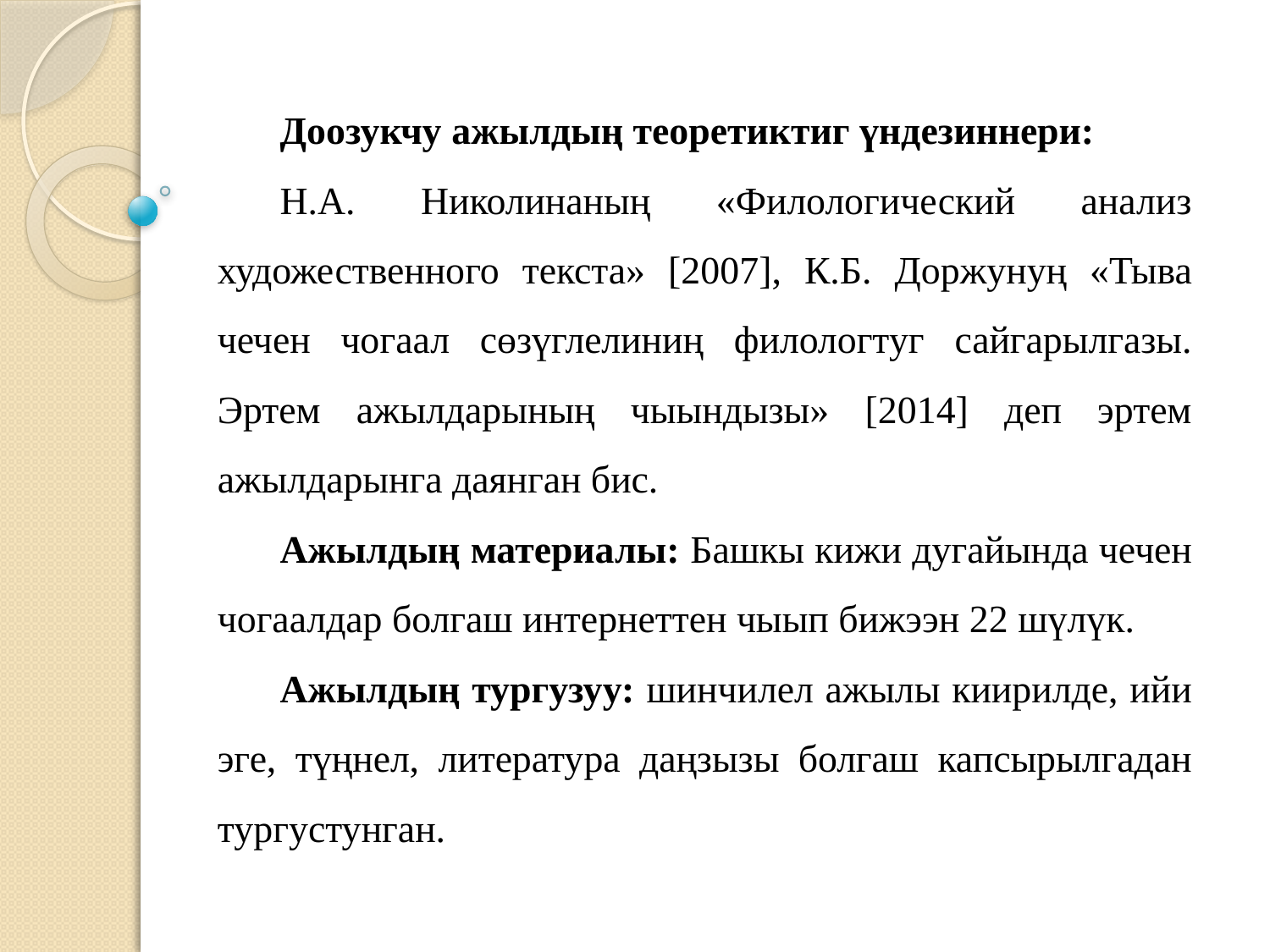

Доозукчу ажылдың теоретиктиг үндезиннери:
Н.А. Николинаның «Филологический анализ художественного текста» [2007], К.Б. Доржунуң «Тыва чечен чогаал сөзүглелиниң филологтуг сайгарылгазы. Эртем ажылдарының чыындызы» [2014] деп эртем ажылдарынга даянган бис.
Ажылдың материалы: Башкы кижи дугайында чечен чогаалдар болгаш интернеттен чыып бижээн 22 шүлүк.
Ажылдың тургузуу: шинчилел ажылы киирилде, ийи эге, түңнел, литература даңзызы болгаш капсырылгадан тургустунган.